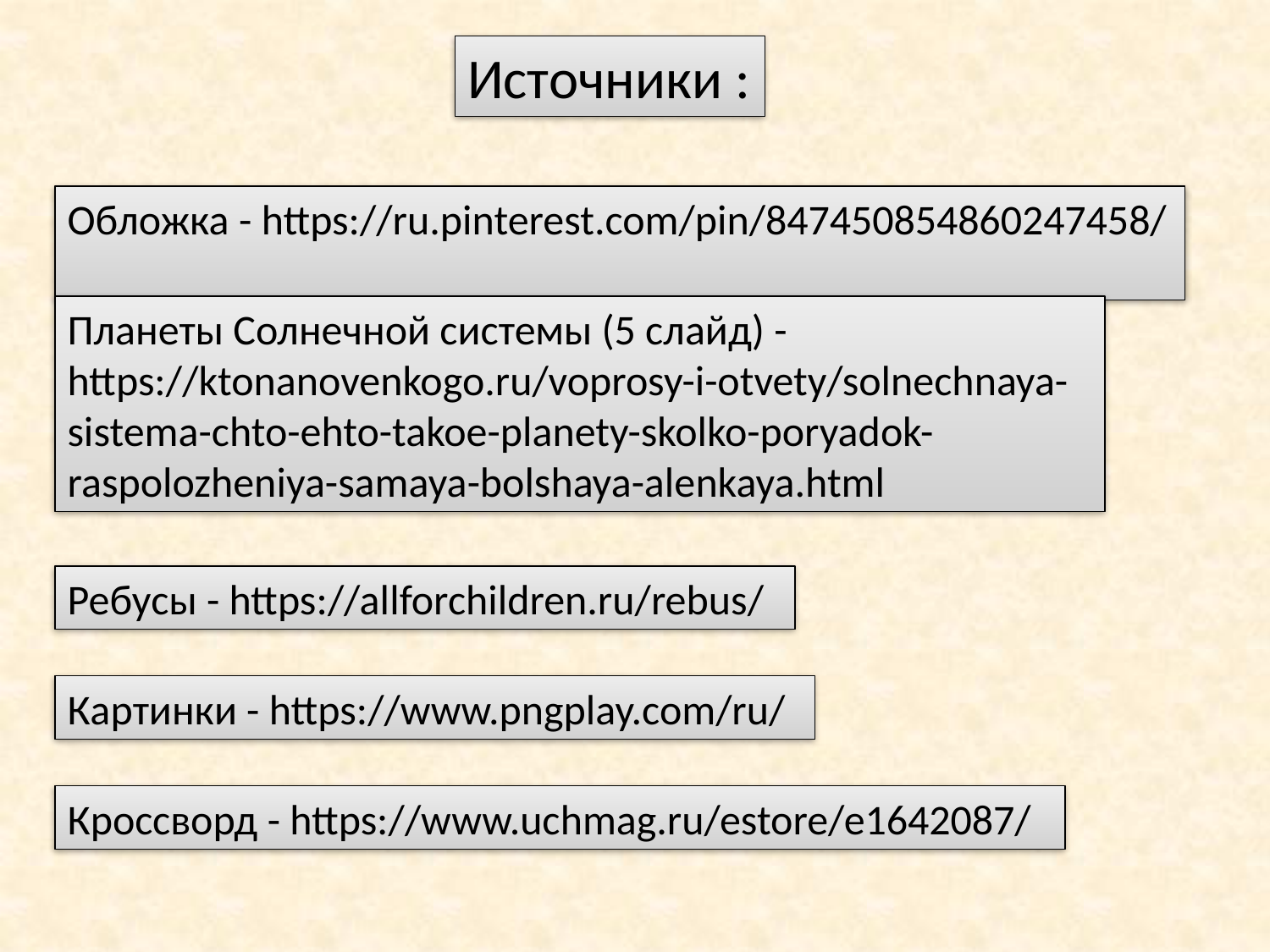

Источники :
Обложка - https://ru.pinterest.com/pin/847450854860247458/
Планеты Солнечной системы (5 слайд) - https://ktonanovenkogo.ru/voprosy-i-otvety/solnechnaya-sistema-chto-ehto-takoe-planety-skolko-poryadok-raspolozheniya-samaya-bolshaya-alenkaya.html
Ребусы - https://allforchildren.ru/rebus/
Картинки - https://www.pngplay.com/ru/
Кроссворд - https://www.uchmag.ru/estore/e1642087/